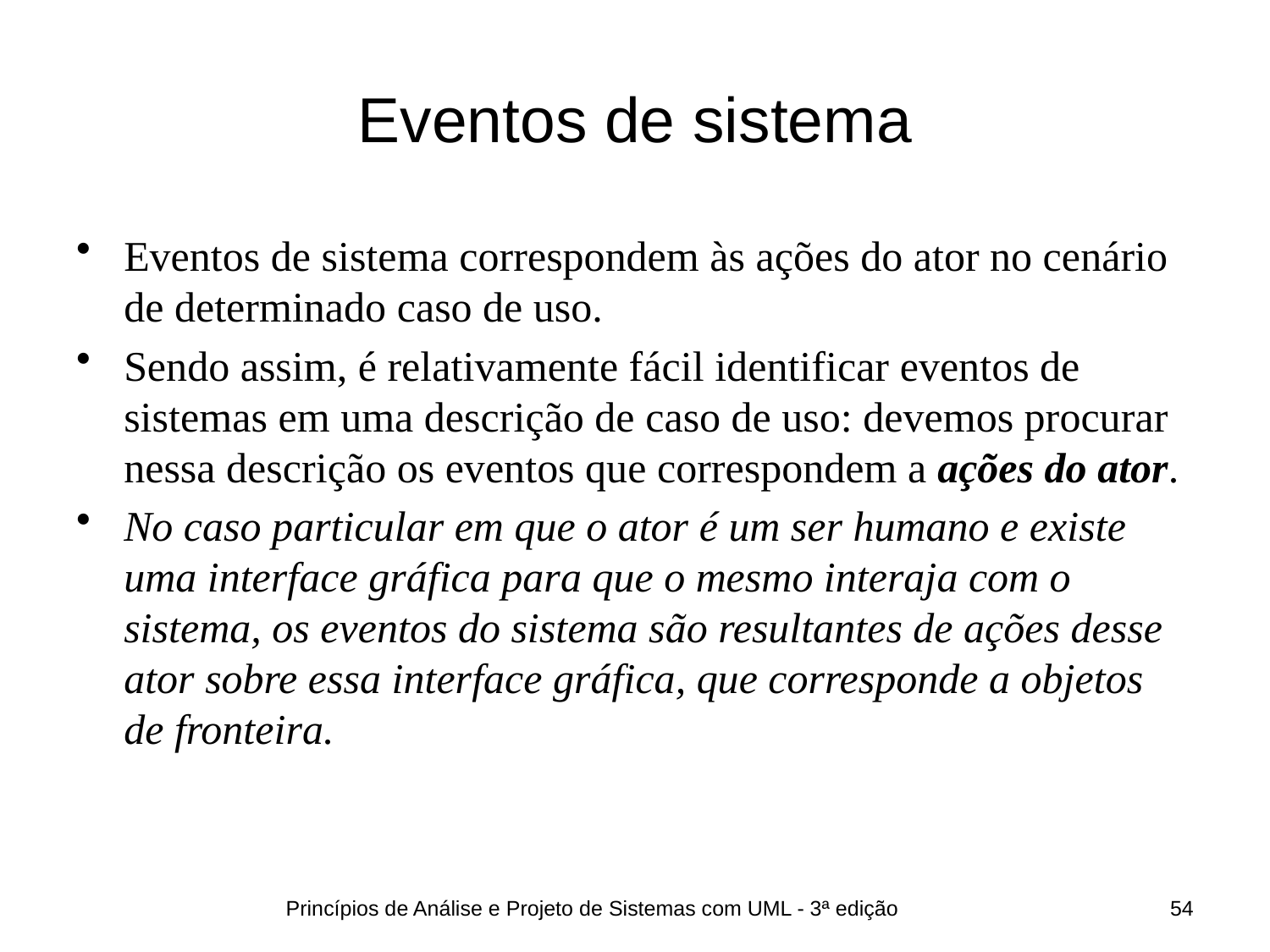

# Eventos de sistema
Eventos de sistema correspondem às ações do ator no cenário de determinado caso de uso.
Sendo assim, é relativamente fácil identificar eventos de sistemas em uma descrição de caso de uso: devemos procurar nessa descrição os eventos que correspondem a ações do ator.
No caso particular em que o ator é um ser humano e existe uma interface gráfica para que o mesmo interaja com o sistema, os eventos do sistema são resultantes de ações desse ator sobre essa interface gráfica, que corresponde a objetos de fronteira.
Princípios de Análise e Projeto de Sistemas com UML - 3ª edição
54